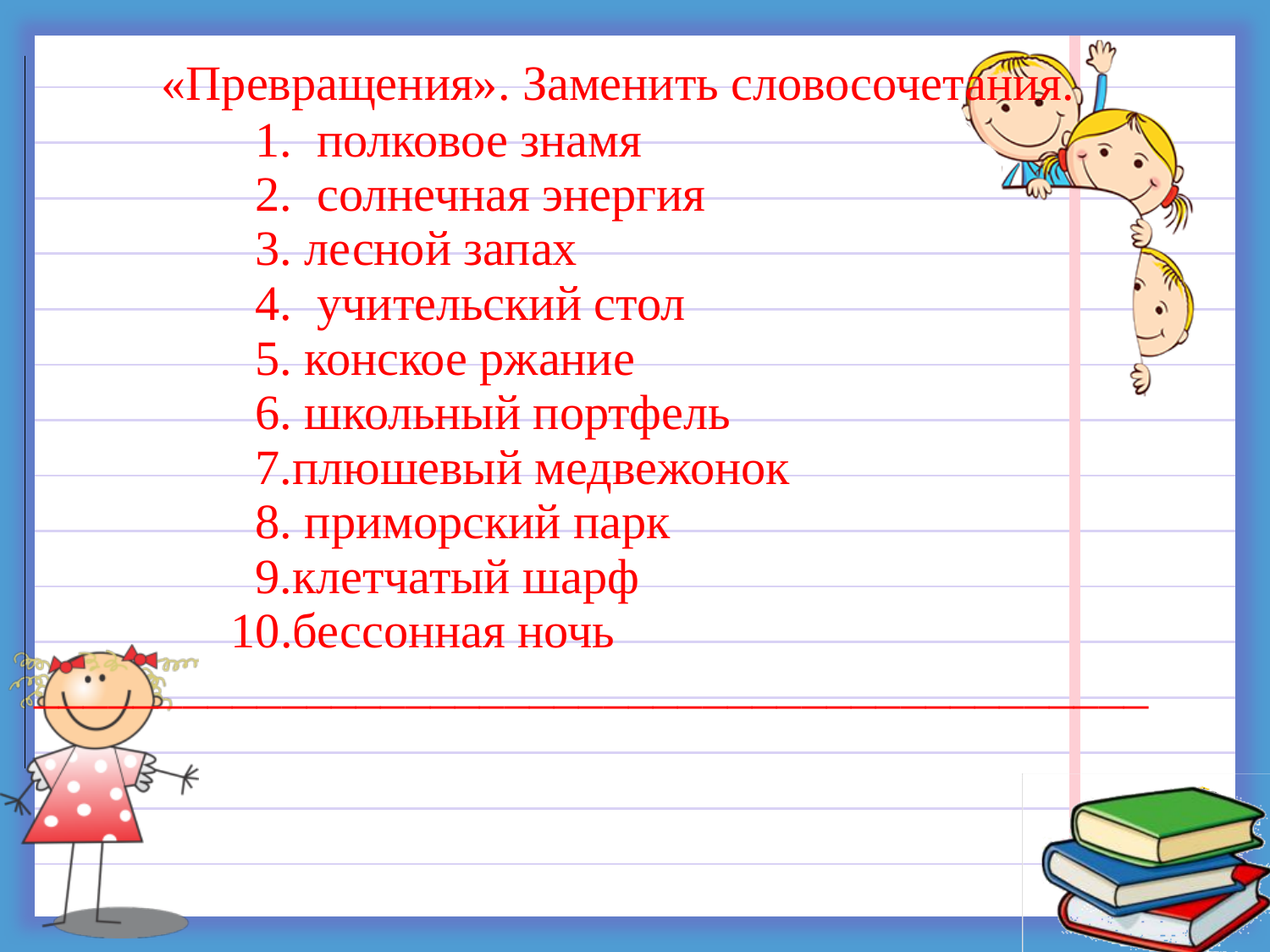

| «Превращения». Заменить словосочетания. 1. полковое знамя 2. солнечная энергия 3. лесной запах 4. учительский стол 5. конское ржание 6. школьный портфель 7.плюшевый медвежонок 8. приморский парк 9.клетчатый шарф 10.бессонная ночь \_\_\_\_\_\_\_\_\_\_\_\_\_\_\_\_\_\_\_\_\_\_\_\_\_\_\_\_\_\_\_\_\_\_\_\_\_\_\_\_\_\_\_\_\_ |
| --- |
|  |